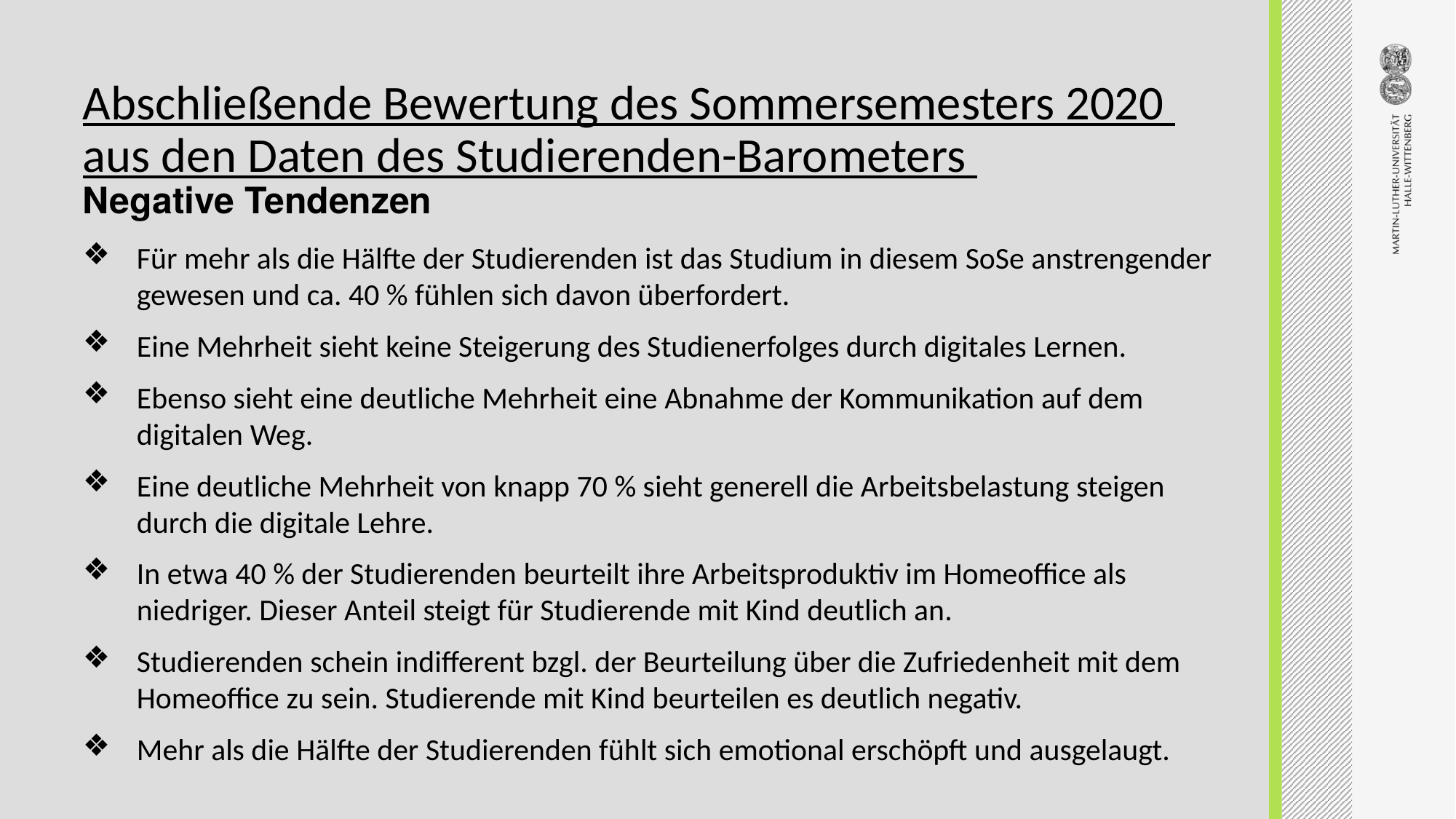

# Abschließende Bewertung des Sommersemesters 2020 aus den Daten des Studierenden-Barometers Negative Tendenzen
Für mehr als die Hälfte der Studierenden ist das Studium in diesem SoSe anstrengender gewesen und ca. 40 % fühlen sich davon überfordert.
Eine Mehrheit sieht keine Steigerung des Studienerfolges durch digitales Lernen.
Ebenso sieht eine deutliche Mehrheit eine Abnahme der Kommunikation auf dem digitalen Weg.
Eine deutliche Mehrheit von knapp 70 % sieht generell die Arbeitsbelastung steigen durch die digitale Lehre.
In etwa 40 % der Studierenden beurteilt ihre Arbeitsproduktiv im Homeoffice als niedriger. Dieser Anteil steigt für Studierende mit Kind deutlich an.
Studierenden schein indifferent bzgl. der Beurteilung über die Zufriedenheit mit dem Homeoffice zu sein. Studierende mit Kind beurteilen es deutlich negativ.
Mehr als die Hälfte der Studierenden fühlt sich emotional erschöpft und ausgelaugt.